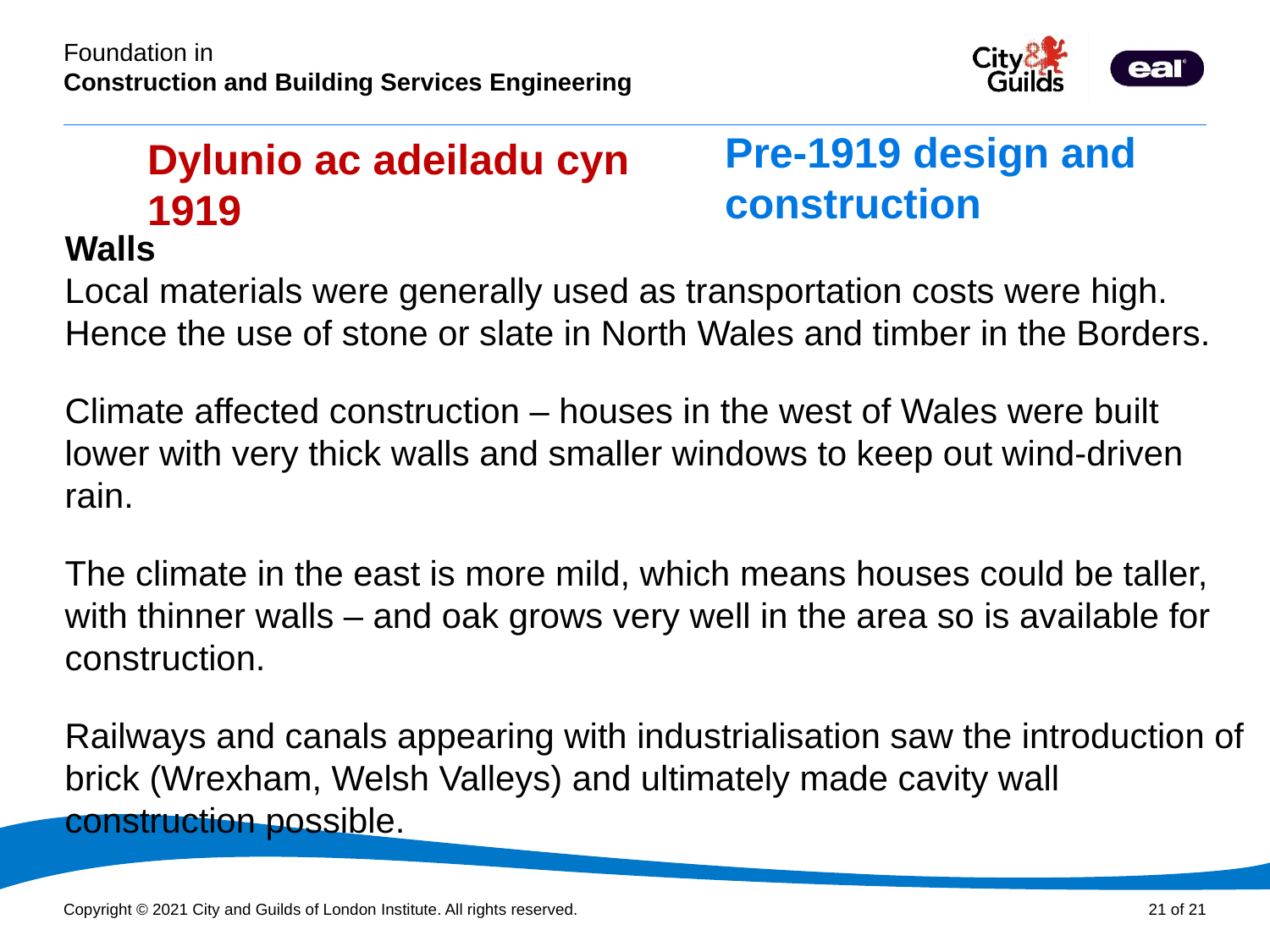

Dylunio ac adeiladu cyn 1919
# Pre-1919 design and construction
Walls
Local materials were generally used as transportation costs were high.  Hence the use of stone or slate in North Wales and timber in the Borders.
Climate affected construction – houses in the west of Wales were built lower with very thick walls and smaller windows to keep out wind-driven rain.
The climate in the east is more mild, which means houses could be taller, with thinner walls – and oak grows very well in the area so is available for construction.
Railways and canals appearing with industrialisation saw the introduction of brick (Wrexham, Welsh Valleys) and ultimately made cavity wall construction possible.